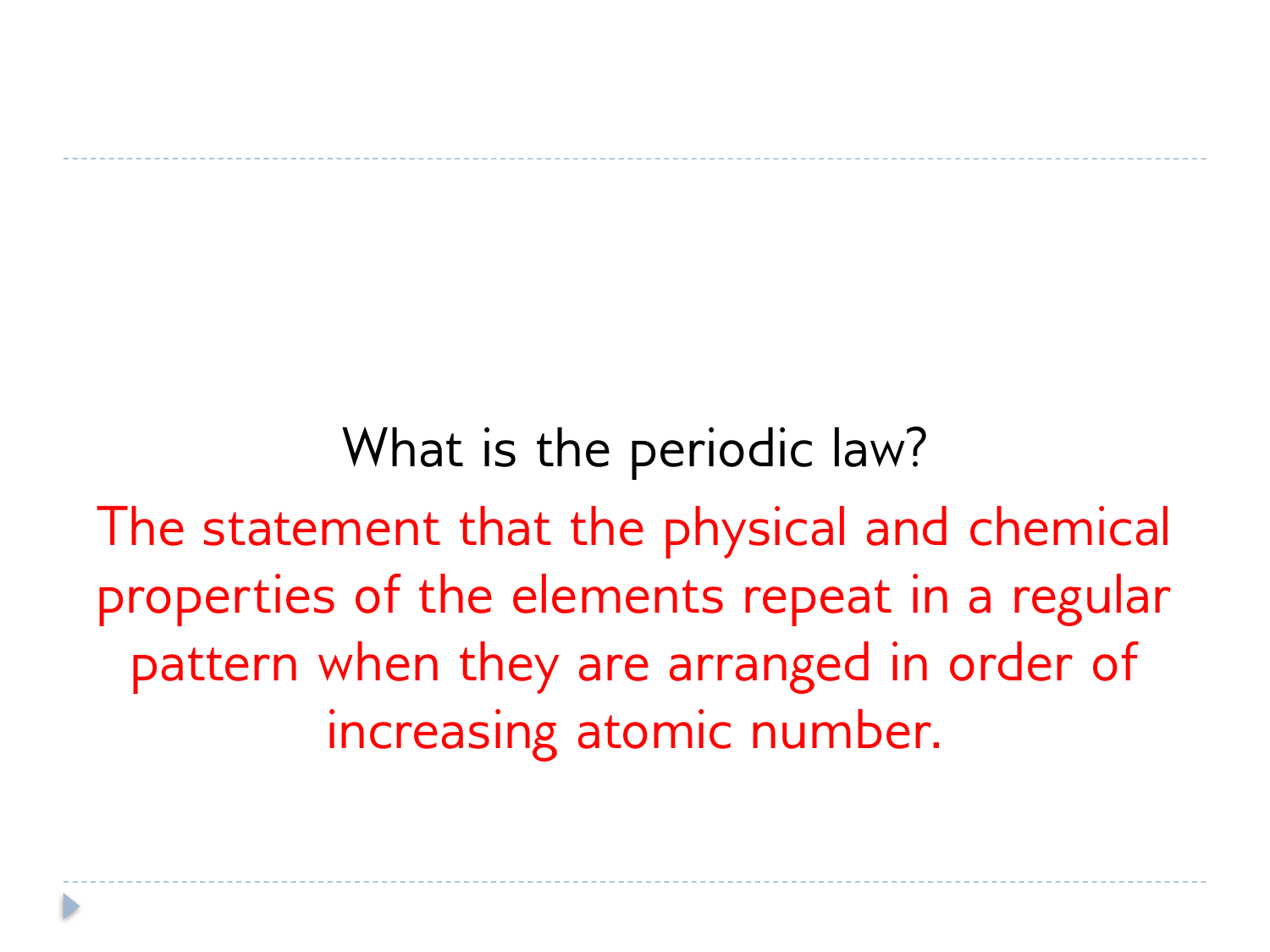

What is the periodic law?
The statement that the physical and chemical properties of the elements repeat in a regular pattern when they are arranged in order of increasing atomic number.